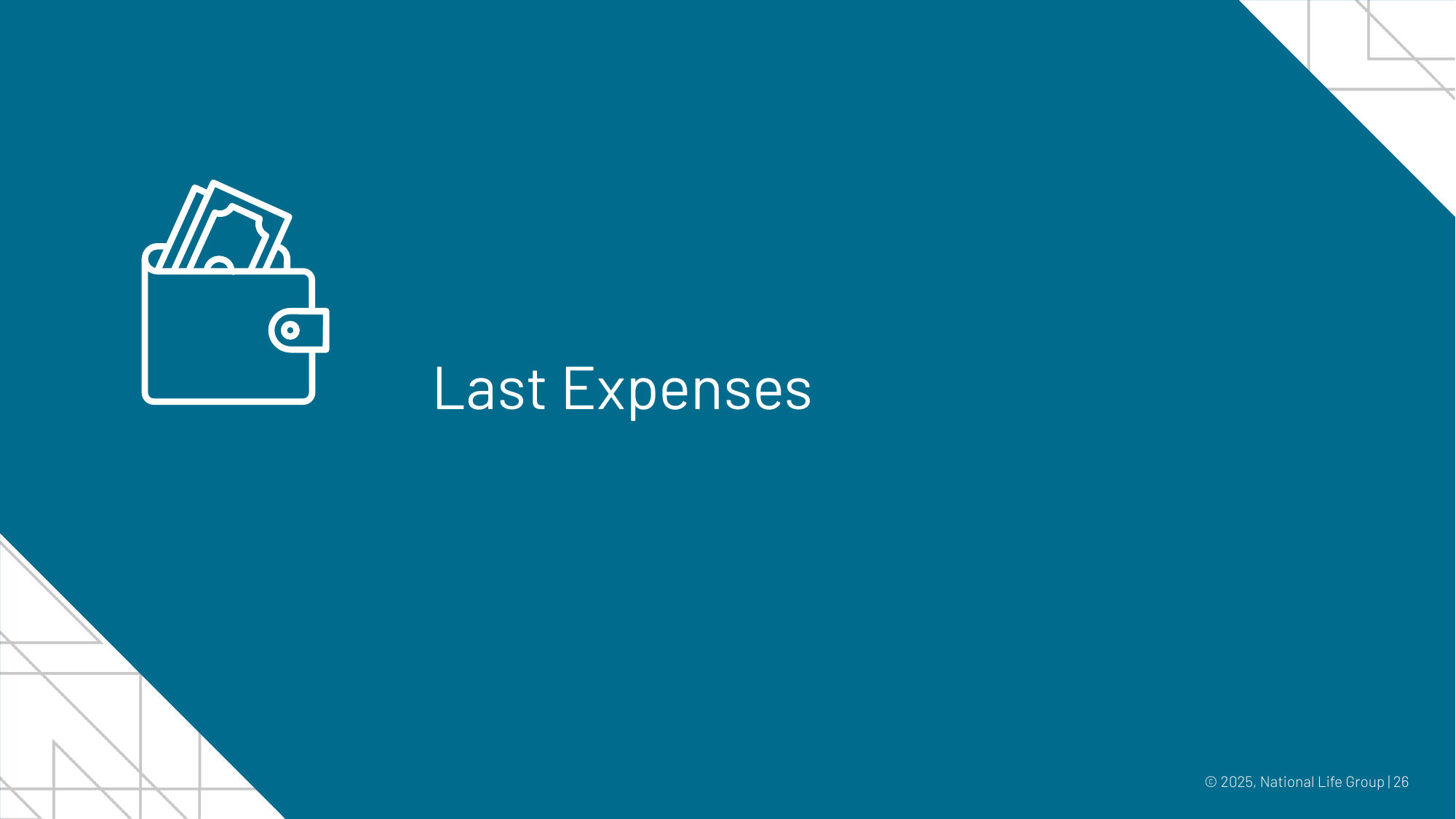

Last Expenses

© 2025, National Life Group | 26
© 2025, National Life Group | 26